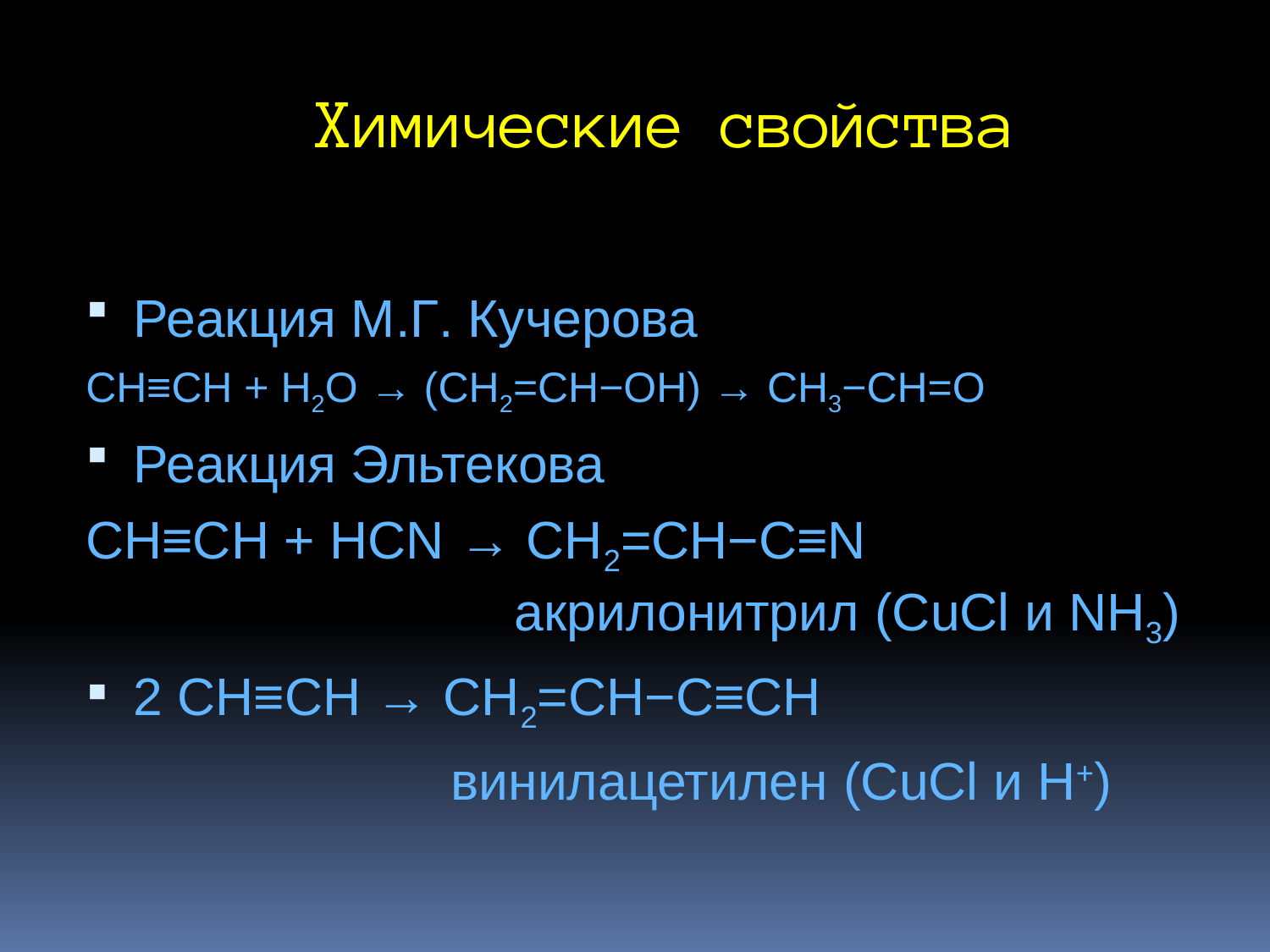

# Химические свойства
Реакция М.Г. Кучерова
CH≡CH + H2O → (CH2=CH−OH) → CH3−CH=O
Реакция Эльтекова
CH≡CH + HCN → CH2=CH−C≡N 						акрилонитрил (CuCl и NH3)
2 CH≡CH → CH2=CH−C≡CH
                         винилацетилен (CuCl и H+)